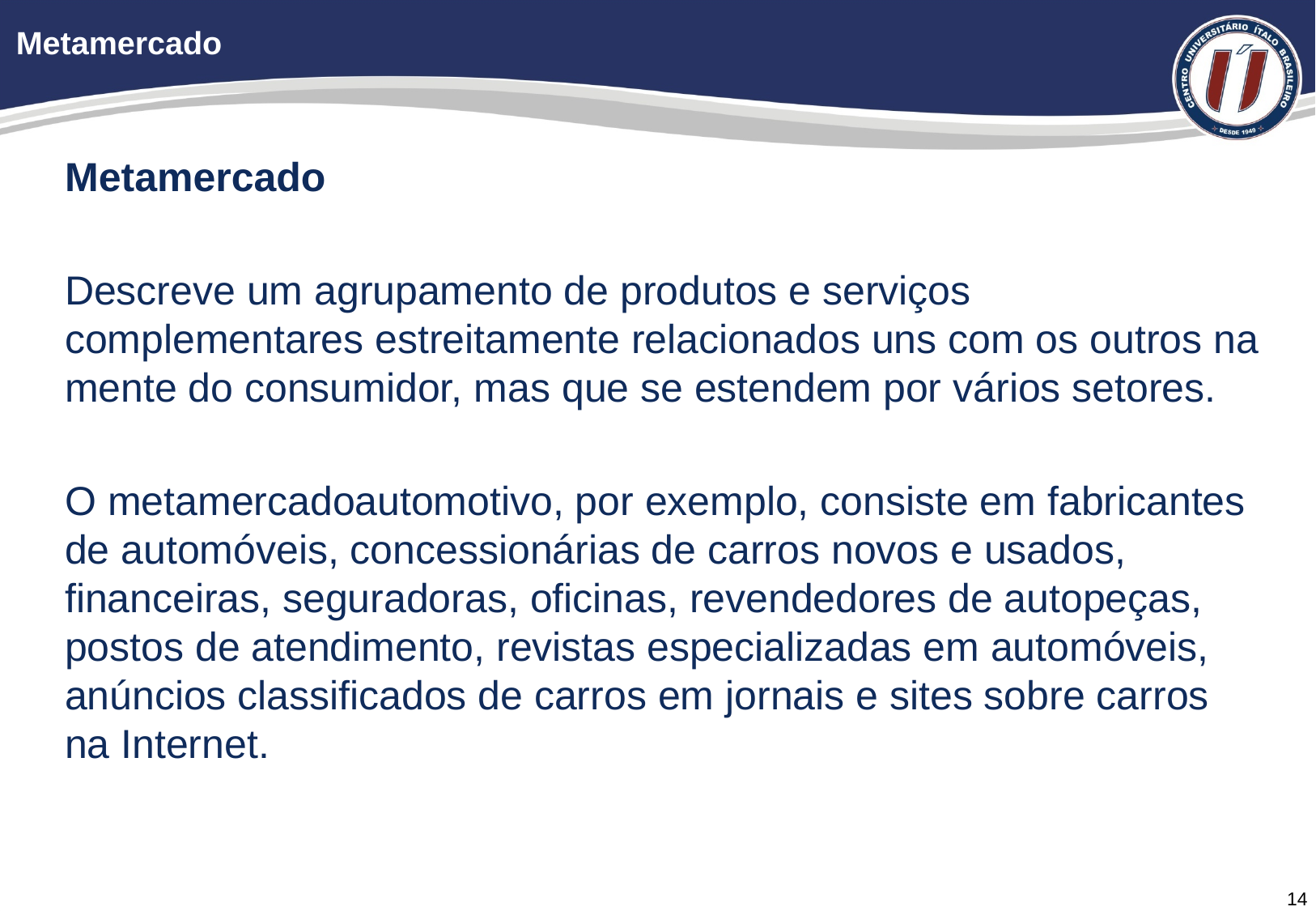

# Metamercado
Metamercado

Descreve um agrupamento de produtos e serviços complementares estreitamente relacionados uns com os outros na mente do consumidor, mas que se estendem por vários setores.

O metamercadoautomotivo, por exemplo, consiste em fabricantes de automóveis, concessionárias de carros novos e usados, financeiras, seguradoras, oficinas, revendedores de autopeças, postos de atendimento, revistas especializadas em automóveis, anúncios classificados de carros em jornais e sites sobre carros na Internet.

14